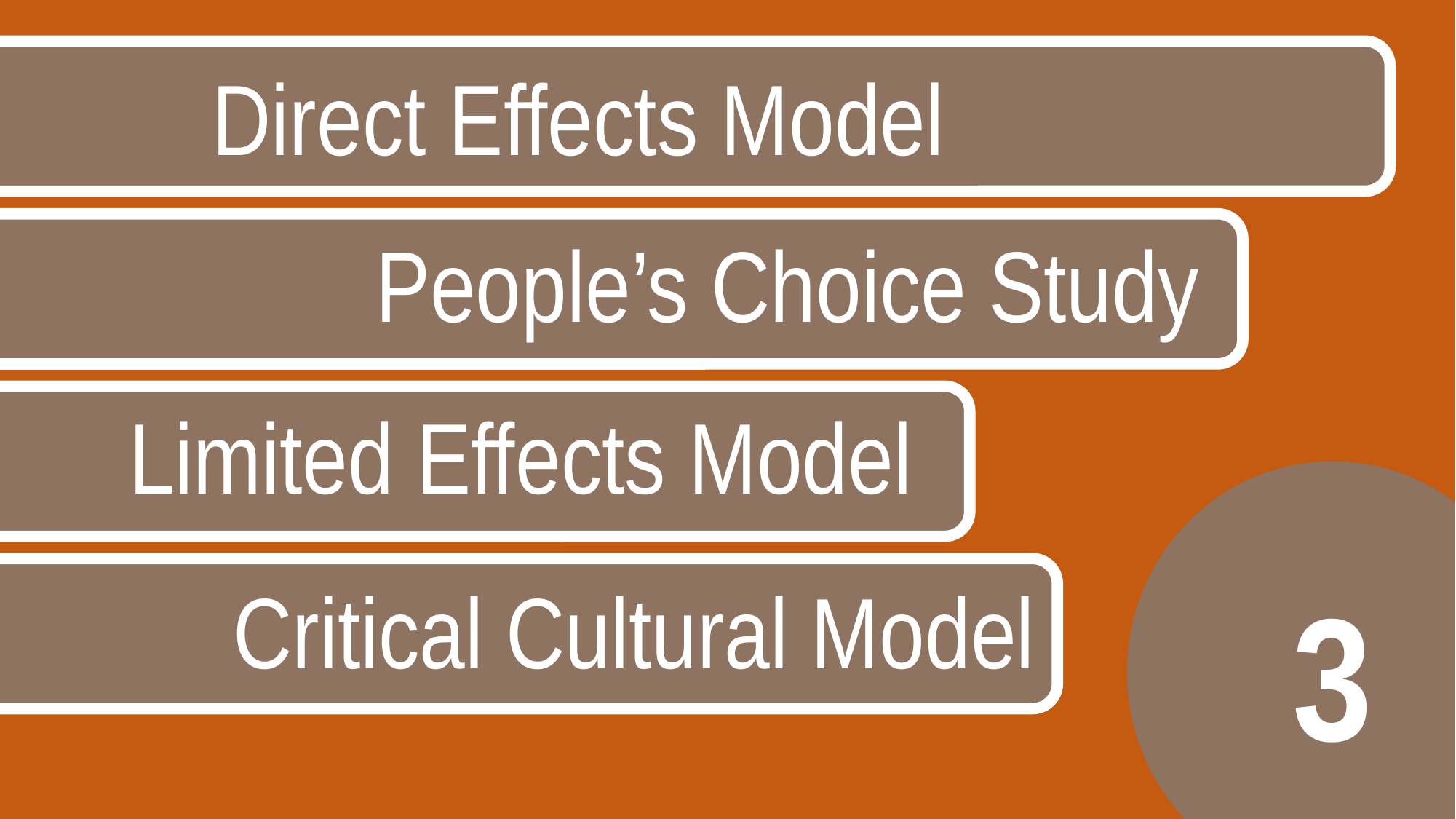

Direct Effects Model

People’s Choice Study

Limited Effects Model

3

Critical Cultural Model